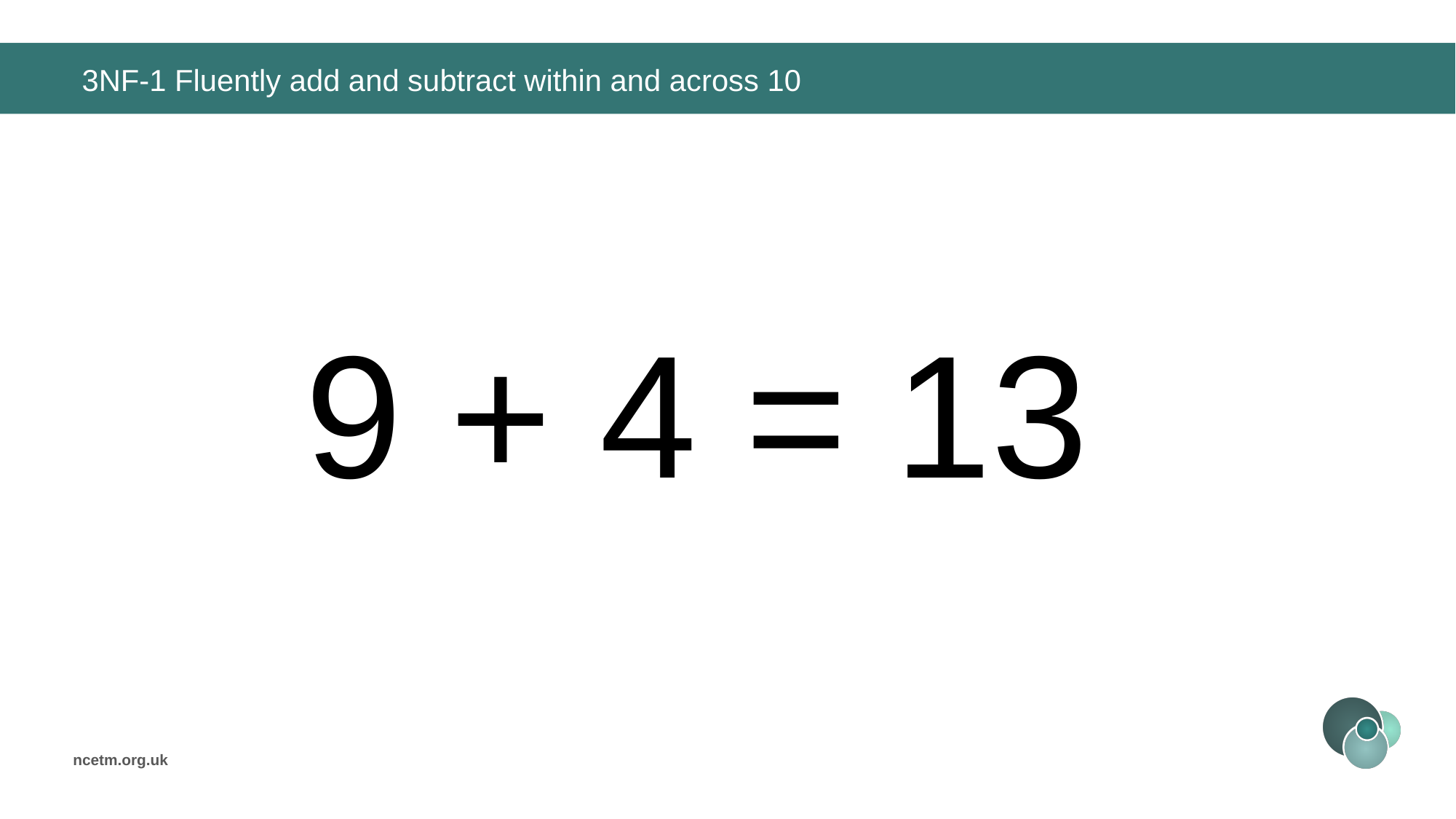

# 3NF-1 Fluently add and subtract within and across 10
9 + 4 =
13